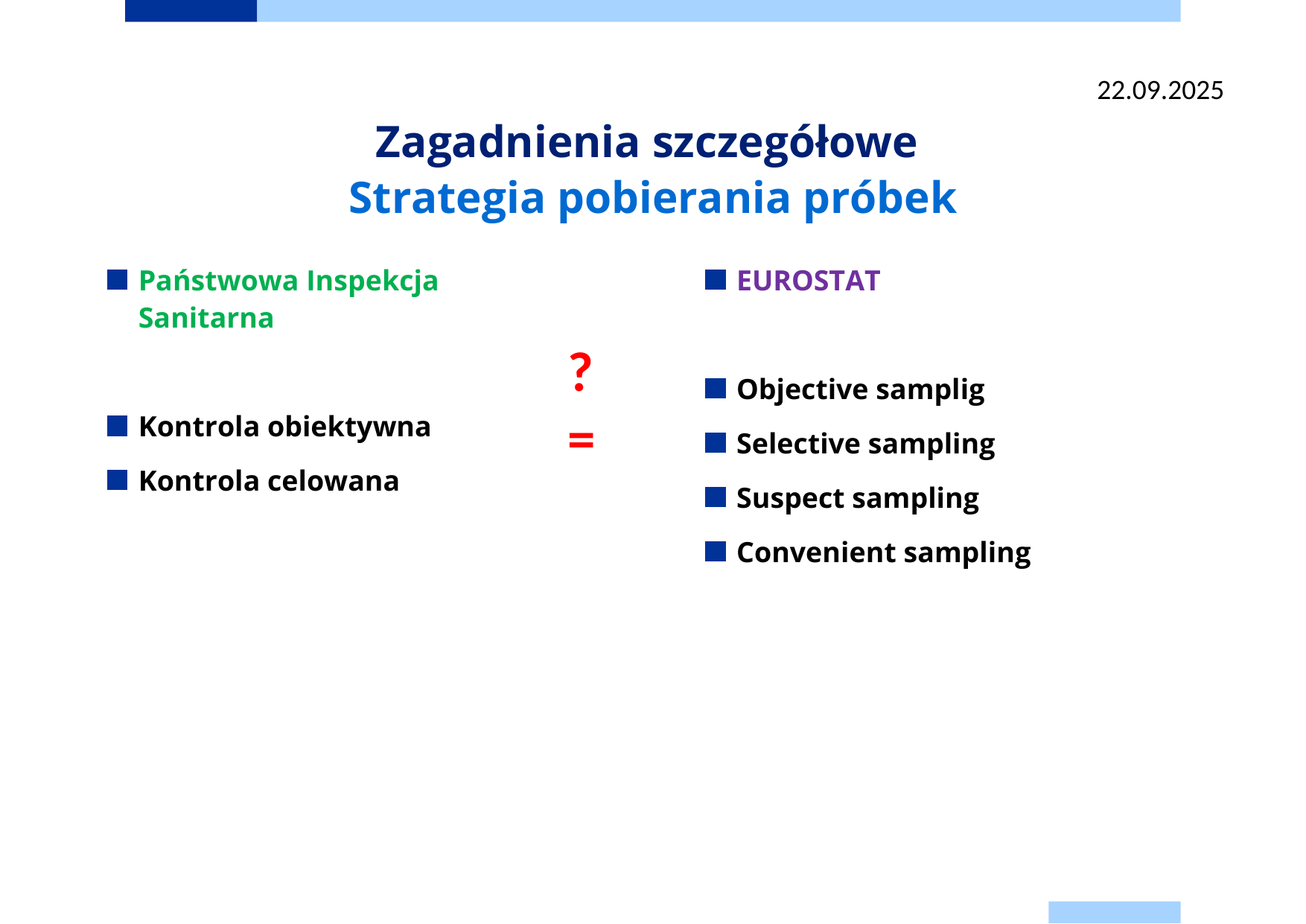

22.09.2025
# Zagadnienia szczegółowe Strategia pobierania próbek
Państwowa Inspekcja Sanitarna

Kontrola obiektywna
Kontrola celowana
EUROSTAT

Objective samplig
Selective sampling
Suspect sampling
Convenient sampling
?
=